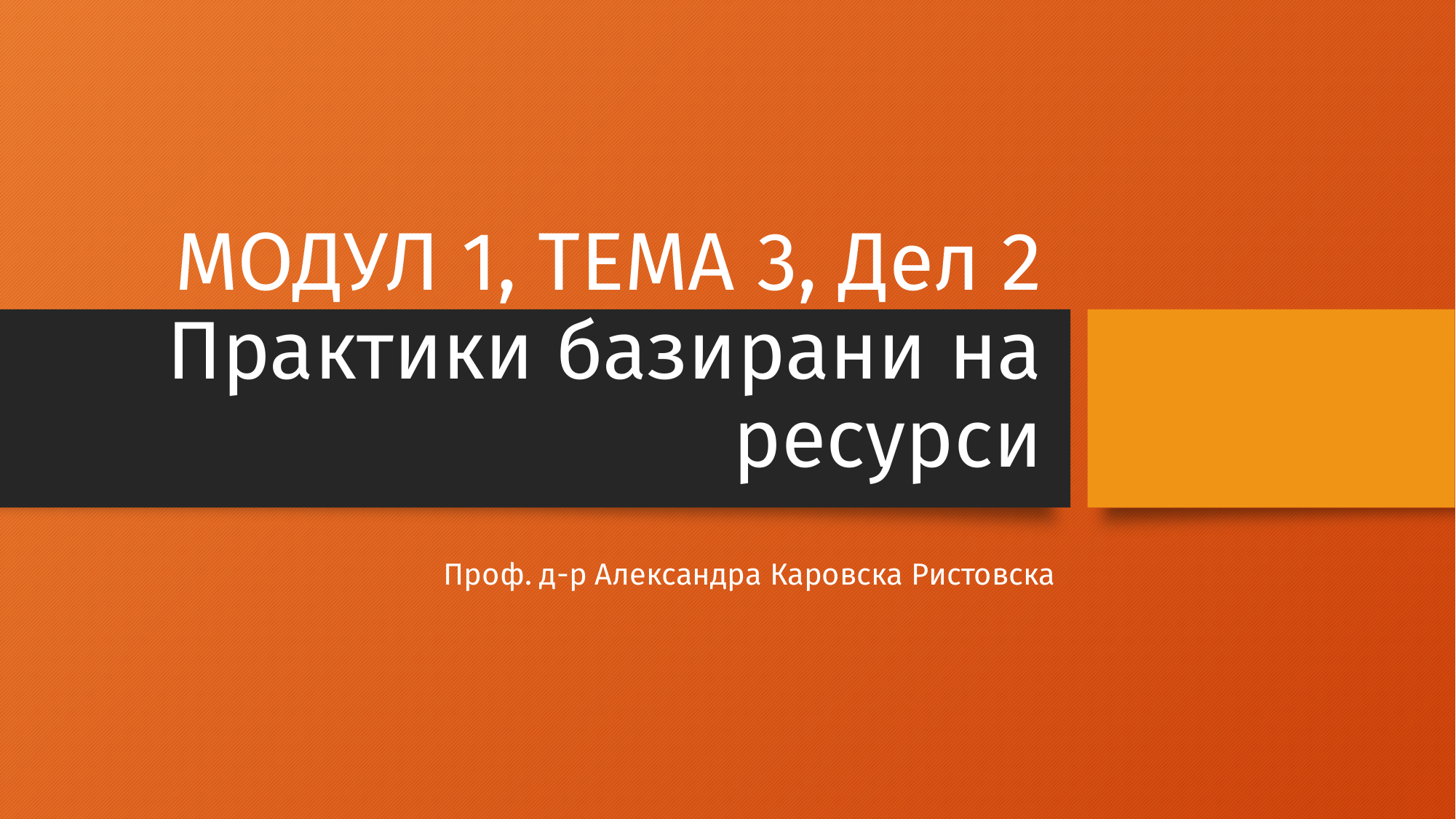

# МОДУЛ 1, ТЕМА 3, Дел 2 Практики базирани на ресурси
Проф. д-р Александра Каровска Ристовска